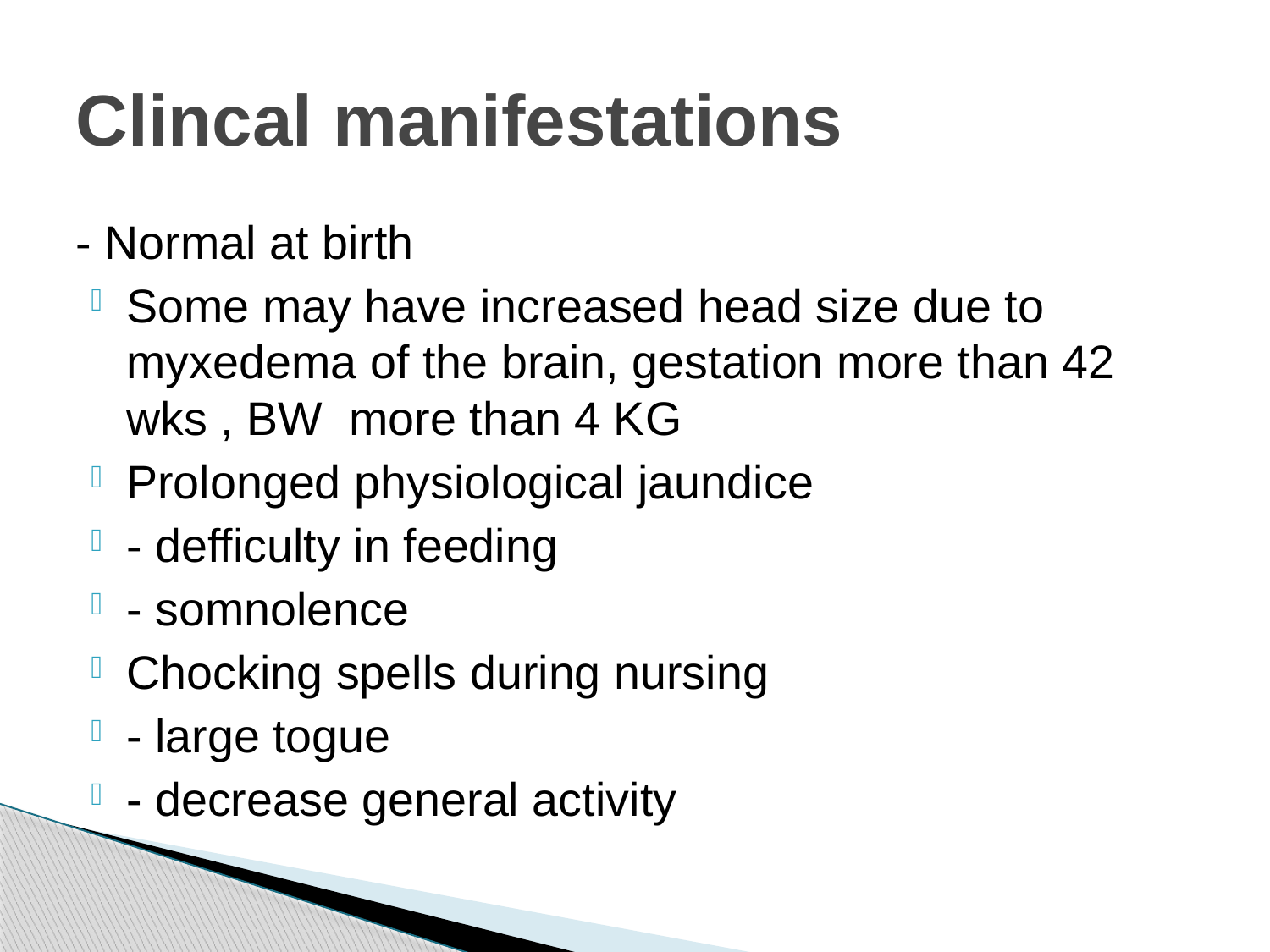

# Clincal manifestations
- Normal at birth
Some may have increased head size due to myxedema of the brain, gestation more than 42 wks , BW  more than 4 KG
Prolonged physiological jaundice
- defficulty in feeding
- somnolence
Chocking spells during nursing
- large togue
- decrease general activity